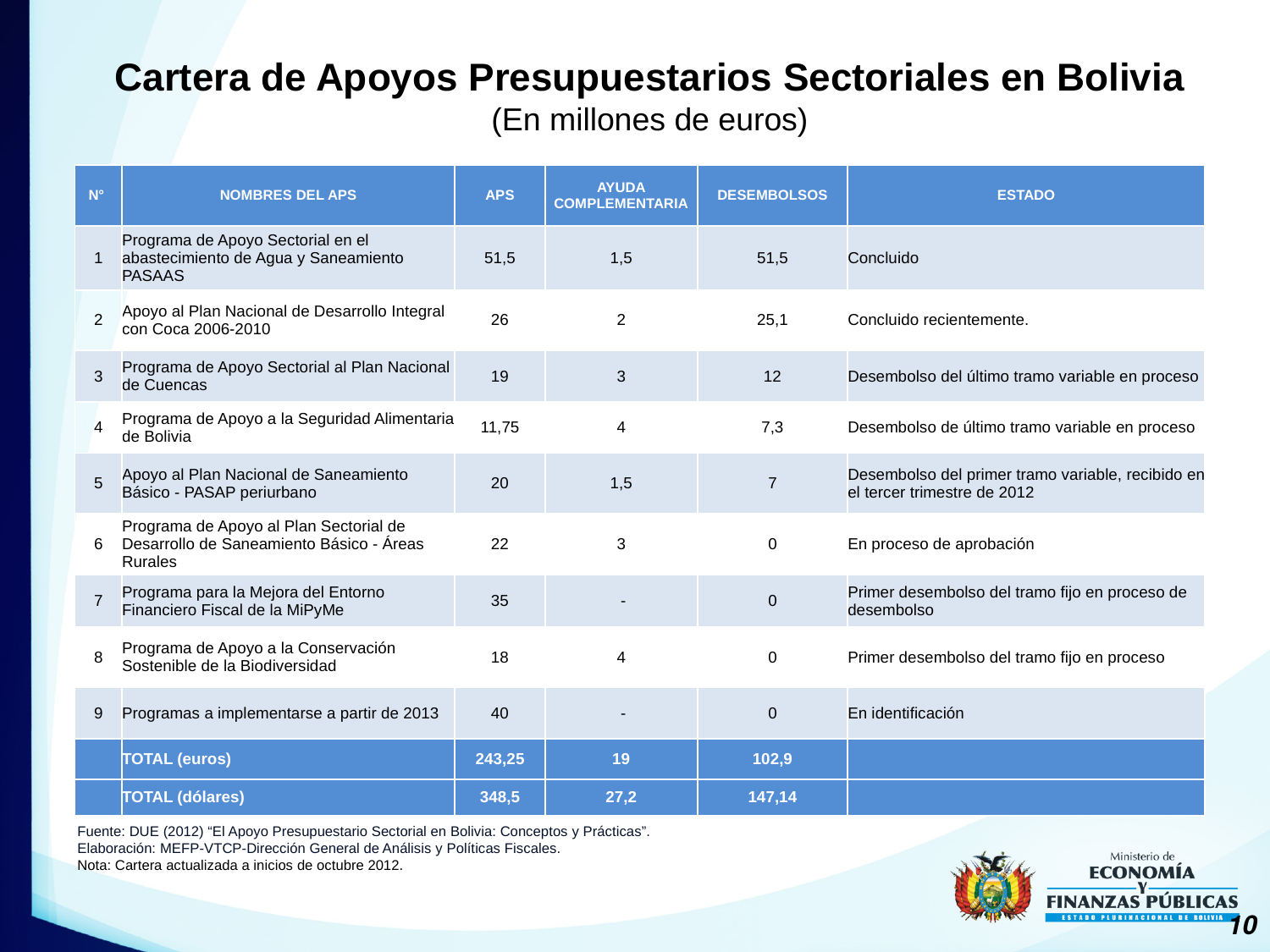

Cartera de Apoyos Presupuestarios Sectoriales en Bolivia
(En millones de euros)
|  |  |  |  |  |  |
| --- | --- | --- | --- | --- | --- |
| N° | NOMBRES DEL APS | APS | AYUDA COMPLEMENTARIA | DESEMBOLSOS | ESTADO |
| 1 | Programa de Apoyo Sectorial en el abastecimiento de Agua y Saneamiento PASAAS | 51,5 | 1,5 | 51,5 | Concluido |
| 2 | Apoyo al Plan Nacional de Desarrollo Integral con Coca 2006-2010 | 26 | 2 | 25,1 | Concluido recientemente. |
| 3 | Programa de Apoyo Sectorial al Plan Nacional de Cuencas | 19 | 3 | 12 | Desembolso del último tramo variable en proceso |
| 4 | Programa de Apoyo a la Seguridad Alimentaria de Bolivia | 11,75 | 4 | 7,3 | Desembolso de último tramo variable en proceso |
| 5 | Apoyo al Plan Nacional de Saneamiento Básico - PASAP periurbano | 20 | 1,5 | 7 | Desembolso del primer tramo variable, recibido en el tercer trimestre de 2012 |
| 6 | Programa de Apoyo al Plan Sectorial de Desarrollo de Saneamiento Básico - Áreas Rurales | 22 | 3 | 0 | En proceso de aprobación |
| 7 | Programa para la Mejora del Entorno Financiero Fiscal de la MiPyMe | 35 | - | 0 | Primer desembolso del tramo fijo en proceso de desembolso |
| 8 | Programa de Apoyo a la Conservación Sostenible de la Biodiversidad | 18 | 4 | 0 | Primer desembolso del tramo fijo en proceso |
| 9 | Programas a implementarse a partir de 2013 | 40 | - | 0 | En identificación |
|  | TOTAL (euros) | 243,25 | 19 | 102,9 |  |
|  | TOTAL (dólares) | 348,5 | 27,2 | 147,14 |  |
|  |  |  |  |  |  |
Fuente: DUE (2012) “El Apoyo Presupuestario Sectorial en Bolivia: Conceptos y Prácticas”.
Elaboración: MEFP-VTCP-Dirección General de Análisis y Políticas Fiscales.
Nota: Cartera actualizada a inicios de octubre 2012.
10